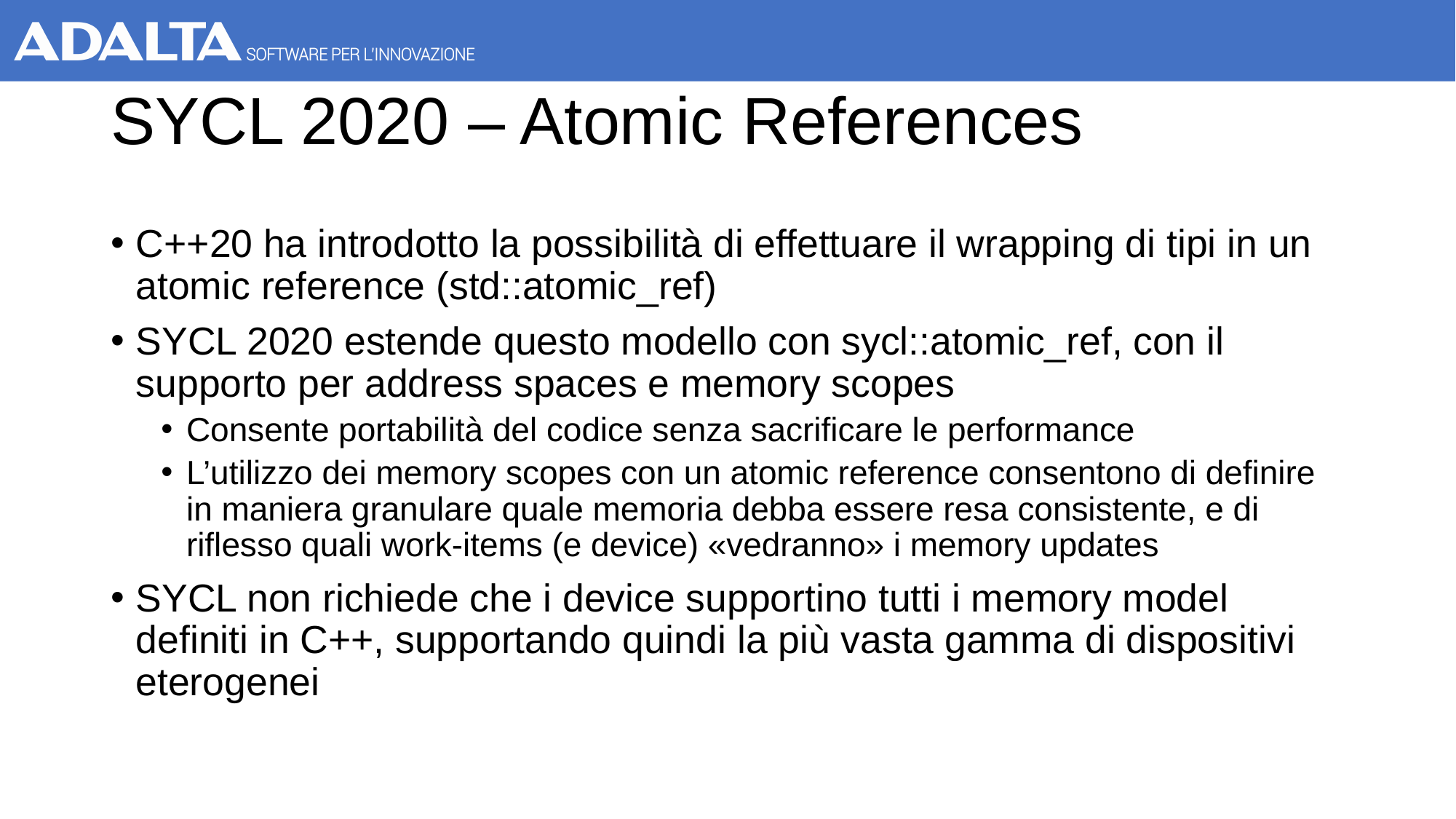

# SYCL 2020 – Atomic References
C++20 ha introdotto la possibilità di effettuare il wrapping di tipi in un atomic reference (std::atomic_ref)
SYCL 2020 estende questo modello con sycl::atomic_ref, con il supporto per address spaces e memory scopes
Consente portabilità del codice senza sacrificare le performance
L’utilizzo dei memory scopes con un atomic reference consentono di definire in maniera granulare quale memoria debba essere resa consistente, e di riflesso quali work-items (e device) «vedranno» i memory updates
SYCL non richiede che i device supportino tutti i memory model definiti in C++, supportando quindi la più vasta gamma di dispositivi eterogenei